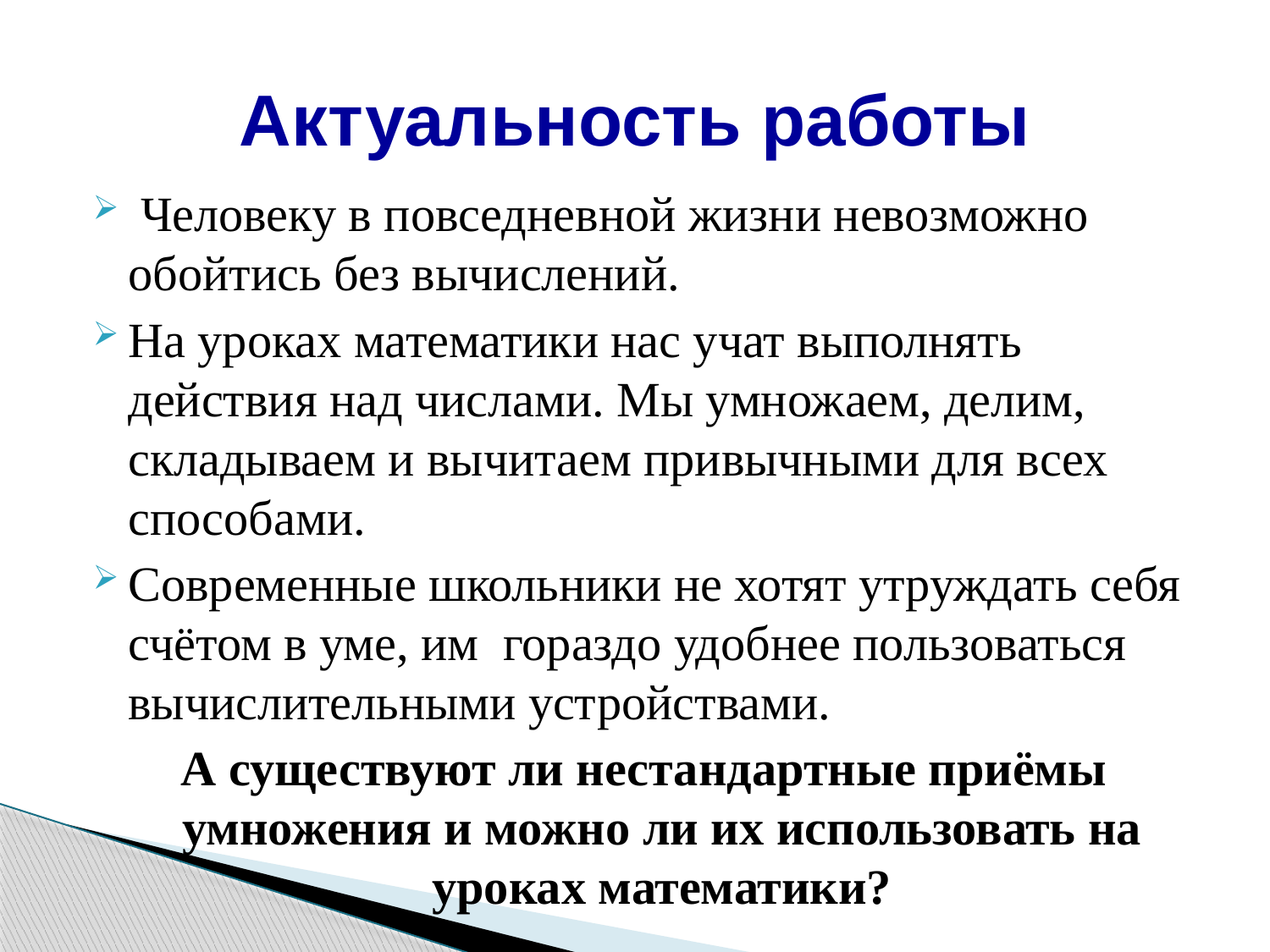

# Актуальность работы
 Человеку в повседневной жизни невозможно обойтись без вычислений.
На уроках математики нас учат выполнять действия над числами. Мы умножаем, делим, складываем и вычитаем привычными для всех способами.
Современные школьники не хотят утруждать себя счётом в уме, им  гораздо удобнее пользоваться вычислительными устройствами.
А существуют ли нестандартные приёмы умножения и можно ли их использовать на уроках математики?